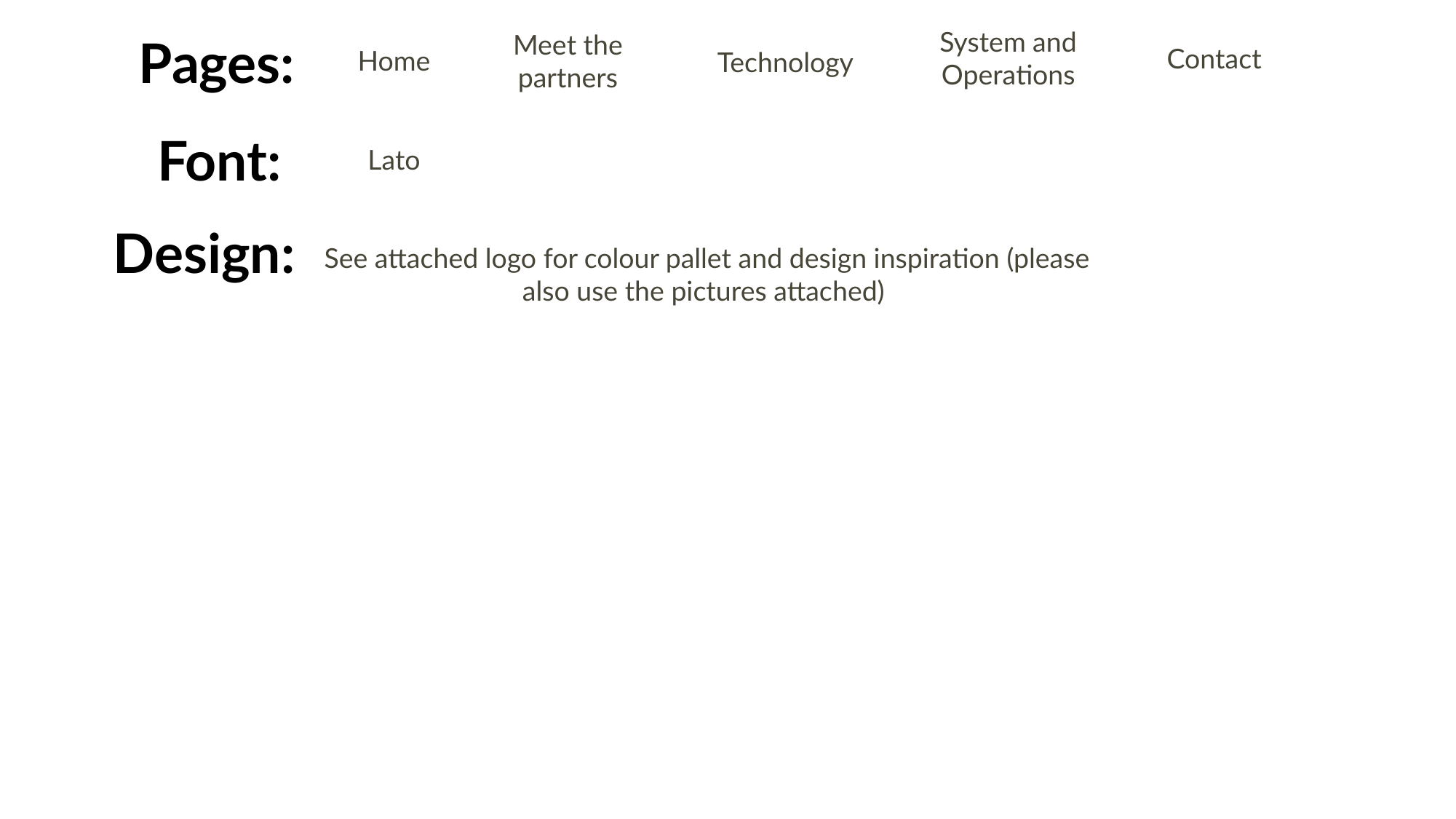

System and Operations
Meet the
partners
Pages:
Contact
Home
Technology
Font:
Lato
Design:
See attached logo for colour pallet and design inspiration (please also use the pictures attached)